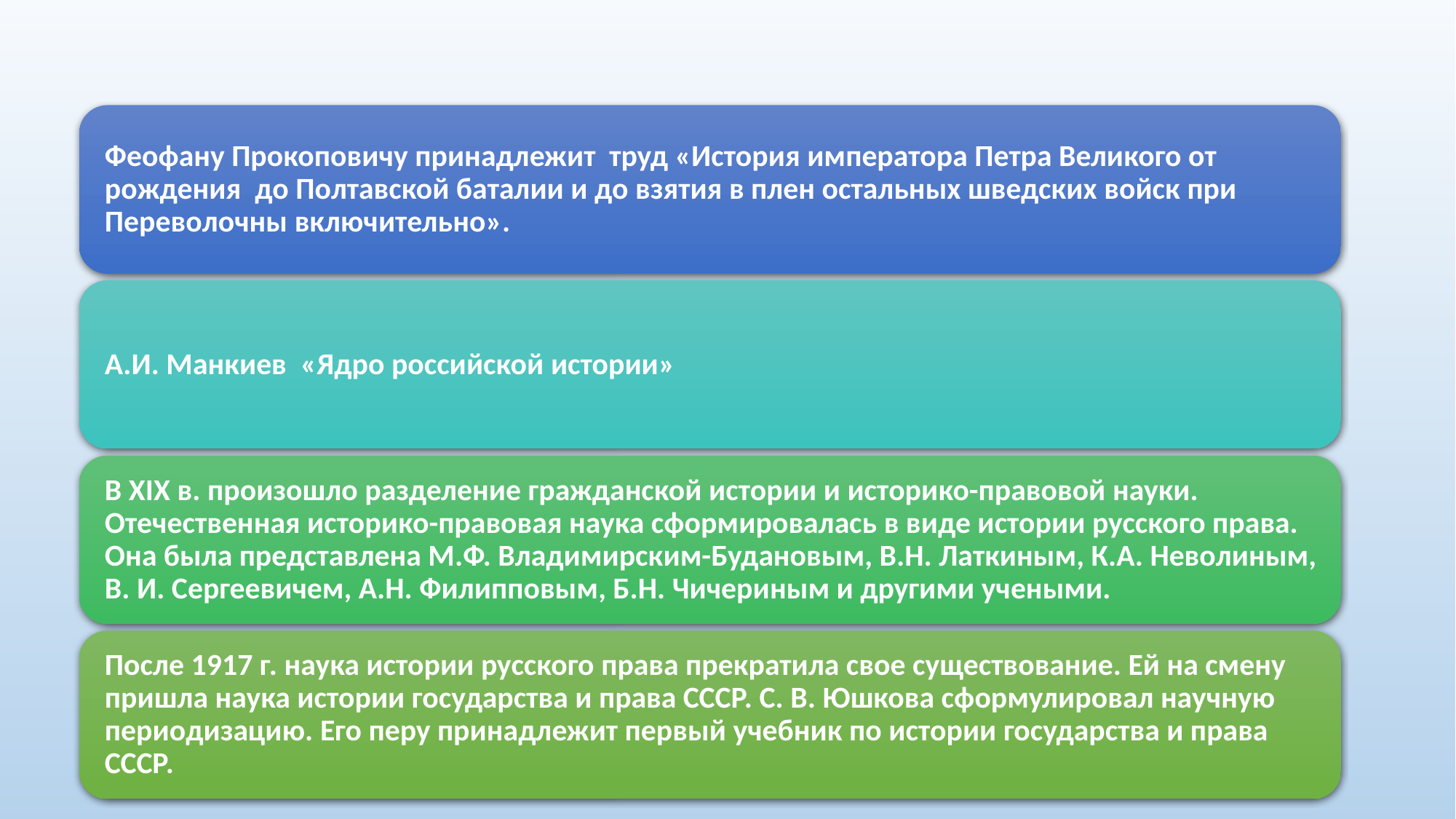

Феофану Прокоповичу принадлежит  труд «История императора Петра Великого от рождения  до Полтавской баталии и до взятия в плен остальных шведских войск при Переволочны включительно».
А.И. Манкиев  «Ядро российской истории»
В XIX в. произошло разделение гражданской истории и историко-правовой науки. Отечественная историко-правовая наука сформировалась в виде истории русского права. Она была представлена М.Ф. Владимирским-Будановым, В.Н. Латкиным, К.А. Неволиным, В. И. Сергеевичем, А.Н. Филипповым, Б.Н. Чичериным и другими учеными.
После 1917 г. наука истории русского права прекратила свое существование. Ей на смену пришла наука истории государства и права СССР. С. В. Юшкова сформулировал научную периодизацию. Его перу принадлежит первый учебник по истории государства и права СССР.
#